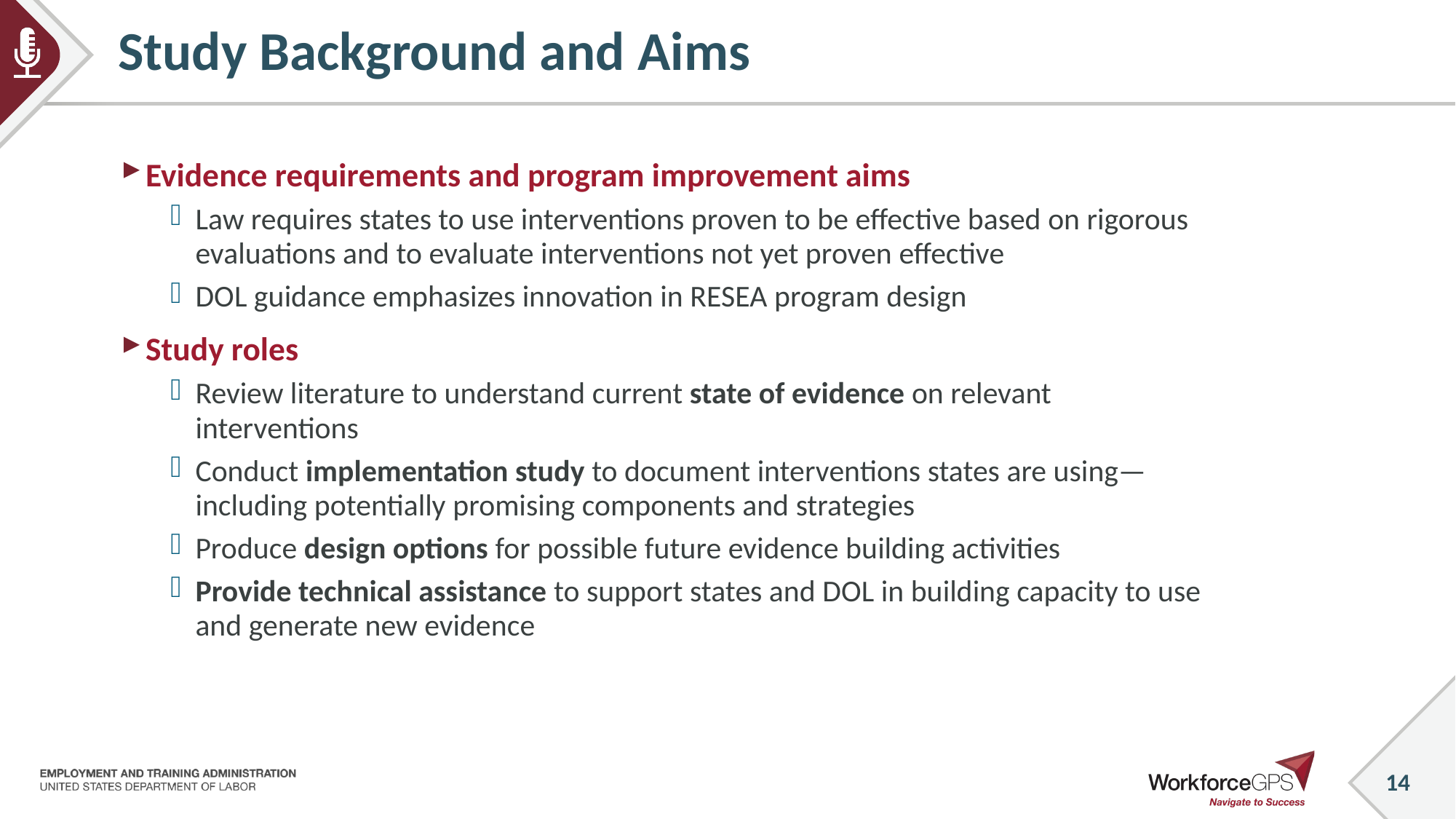

# Study Background and Aims
Evidence requirements and program improvement aims
Law requires states to use interventions proven to be effective based on rigorous evaluations and to evaluate interventions not yet proven effective
DOL guidance emphasizes innovation in RESEA program design
Study roles
Review literature to understand current state of evidence on relevant interventions
Conduct implementation study to document interventions states are using—including potentially promising components and strategies
Produce design options for possible future evidence building activities
Provide technical assistance to support states and DOL in building capacity to use and generate new evidence
14